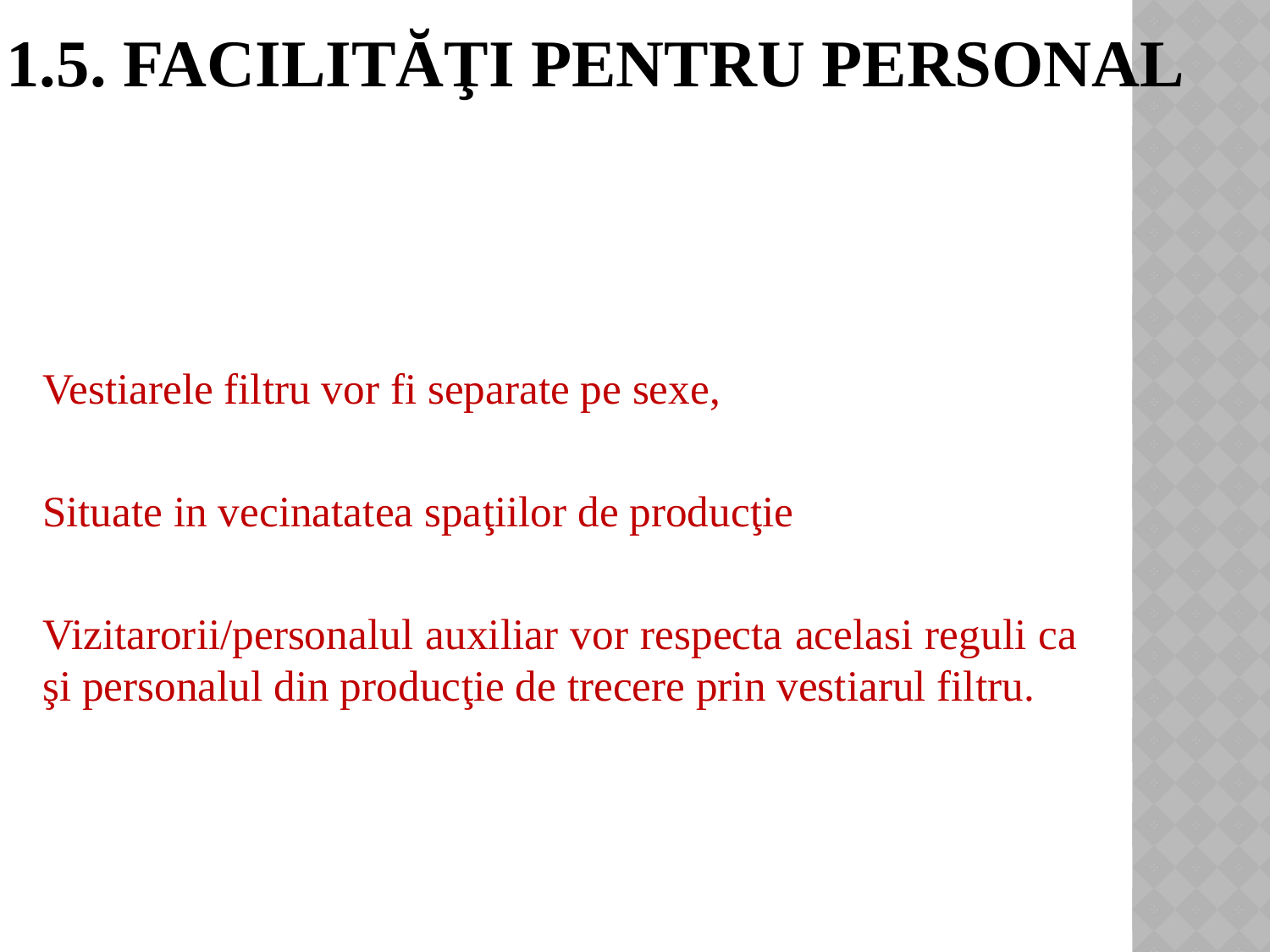

# 1.5. Facilităţi pentru personal

Vestiarele filtru vor fi separate pe sexe,

Situate in vecinatatea spaţiilor de producţie

Vizitarorii/personalul auxiliar vor respecta acelasi reguli ca şi personalul din producţie de trecere prin vestiarul filtru.